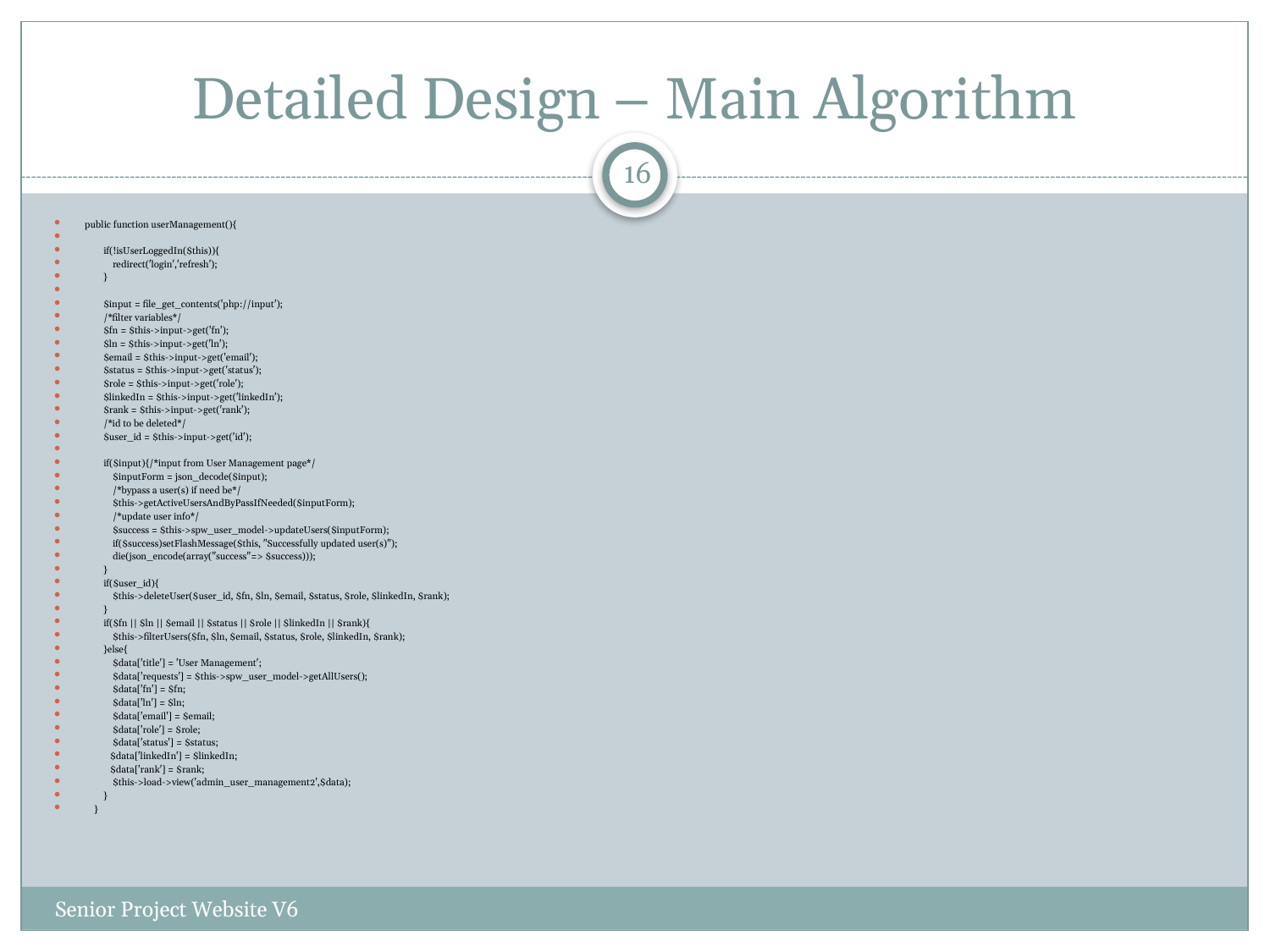

# Detailed Design – Main Algorithm
16
public function userManagement(){

        if(!isUserLoggedIn($this)){
            redirect('login','refresh');
        }

        $input = file_get_contents('php://input');
        /*filter variables*/
        $fn = $this->input->get('fn');
        $ln = $this->input->get('ln');
        $email = $this->input->get('email');
        $status = $this->input->get('status');
        $role = $this->input->get('role');
        $linkedIn = $this->input->get('linkedIn');
        $rank = $this->input->get('rank');
        /*id to be deleted*/
        $user_id = $this->input->get('id');

        if($input){/*input from User Management page*/
            $inputForm = json_decode($input);
            /*bypass a user(s) if need be*/
            $this->getActiveUsersAndByPassIfNeeded($inputForm);
            /*update user info*/
            $success = $this->spw_user_model->updateUsers($inputForm);
            if($success)setFlashMessage($this, "Successfully updated user(s)");
            die(json_encode(array("success"=> $success)));
        }
        if($user_id){
            $this->deleteUser($user_id, $fn, $ln, $email, $status, $role, $linkedIn, $rank);
        }
        if($fn || $ln || $email || $status || $role || $linkedIn || $rank){
            $this->filterUsers($fn, $ln, $email, $status, $role, $linkedIn, $rank);
        }else{
            $data['title'] = 'User Management';
            $data['requests'] = $this->spw_user_model->getAllUsers();
            $data['fn'] = $fn;
            $data['ln'] = $ln;
            $data['email'] = $email;
            $data['role'] = $role;
            $data['status'] = $status;
			$data['linkedIn'] = $linkedIn;
			$data['rank'] = $rank;
            $this->load->view('admin_user_management2',$data);
        }
    }
Senior Project Website V6